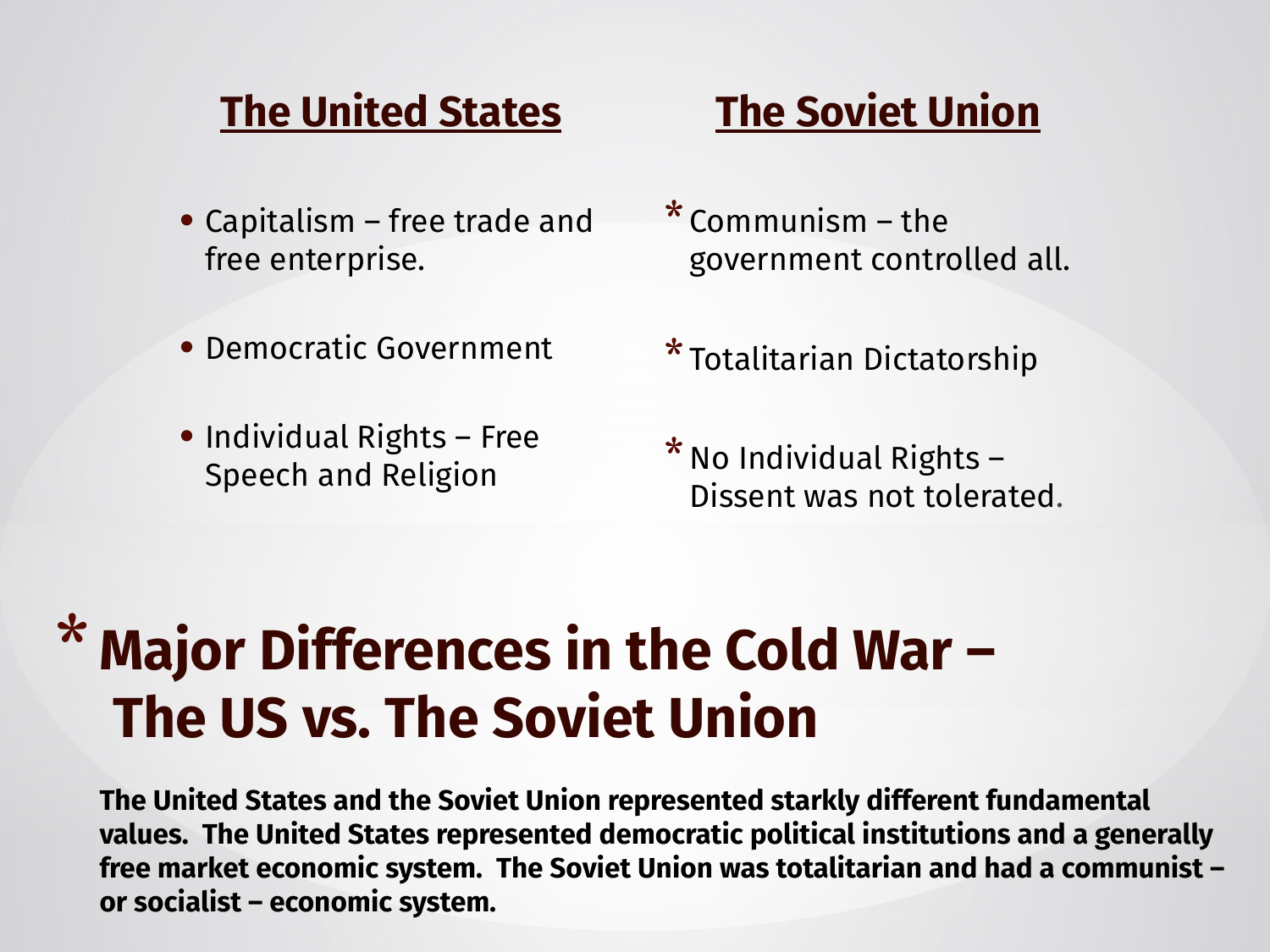

The United States
The Soviet Union
Communism – the government controlled all.

Totalitarian Dictatorship

No Individual Rights – Dissent was not tolerated.
Capitalism – free trade and free enterprise.

Democratic Government

Individual Rights – Free Speech and Religion
# Major Differences in the Cold War – The US vs. The Soviet Union The United States and the Soviet Union represented starkly different fundamental values.  The United States represented democratic political institutions and a generally free market economic system.  The Soviet Union was totalitarian and had a communist – or socialist – economic system.